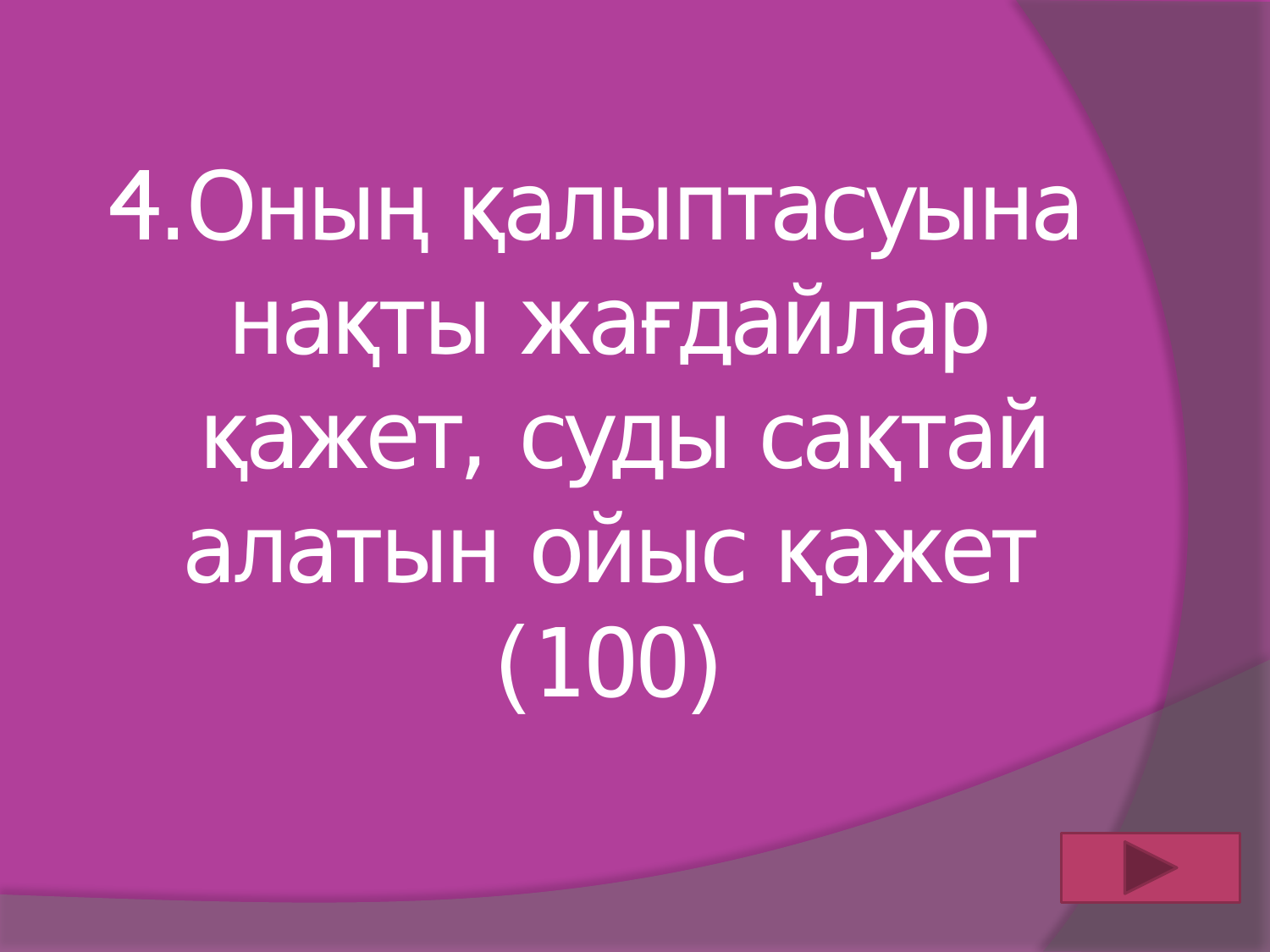

4.Оның қалыптасуына
нақты жағдайлар
 қажет, суды сақтай
 алатын ойыс қажет
(100)